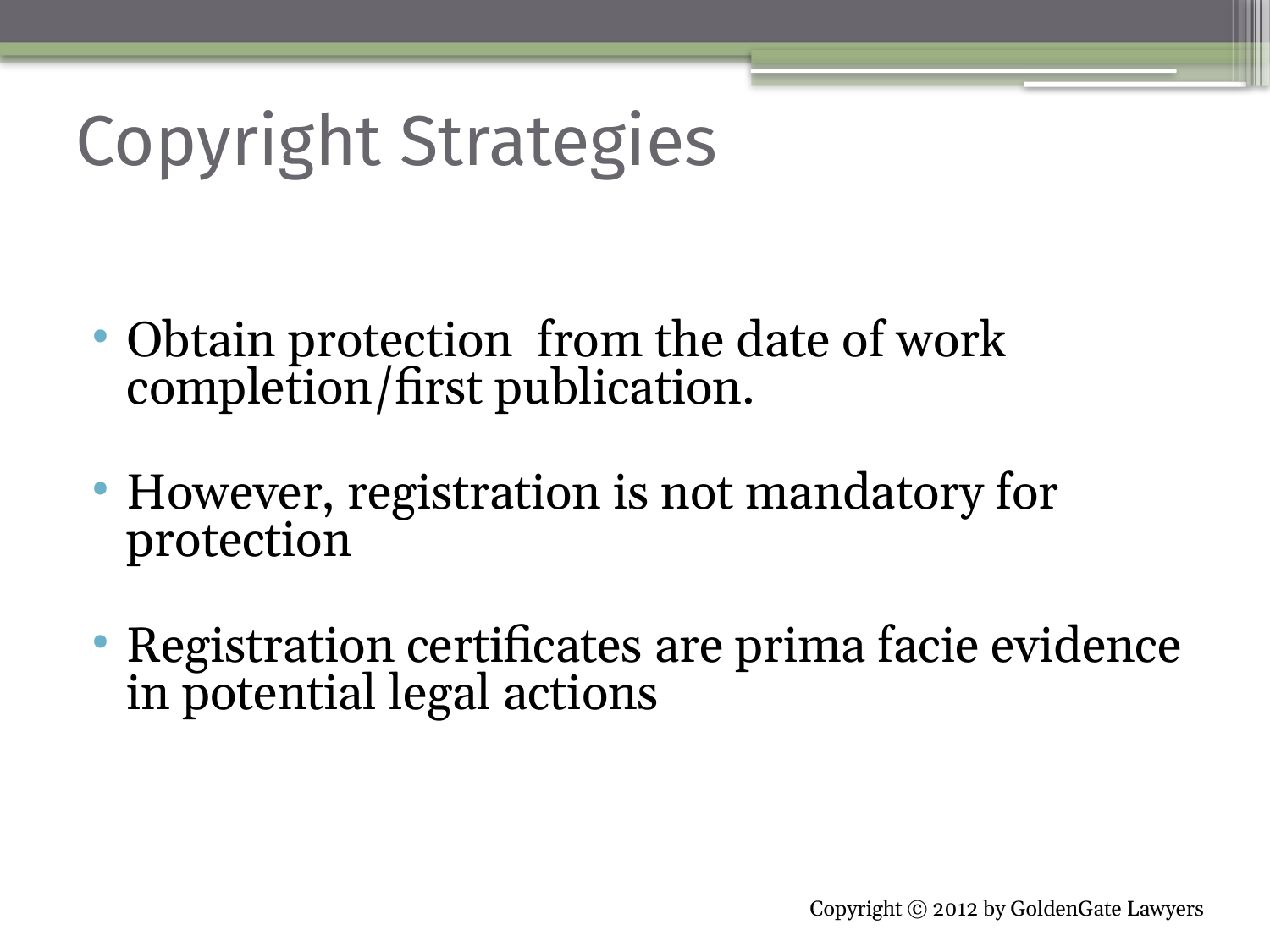

# Copyright Strategies
Obtain protection  from the date of work completion/first publication.

However, registration is not mandatory for protection

Registration certificates are prima facie evidence in potential legal actions

Copyright © 2012 by GoldenGate Lawyers